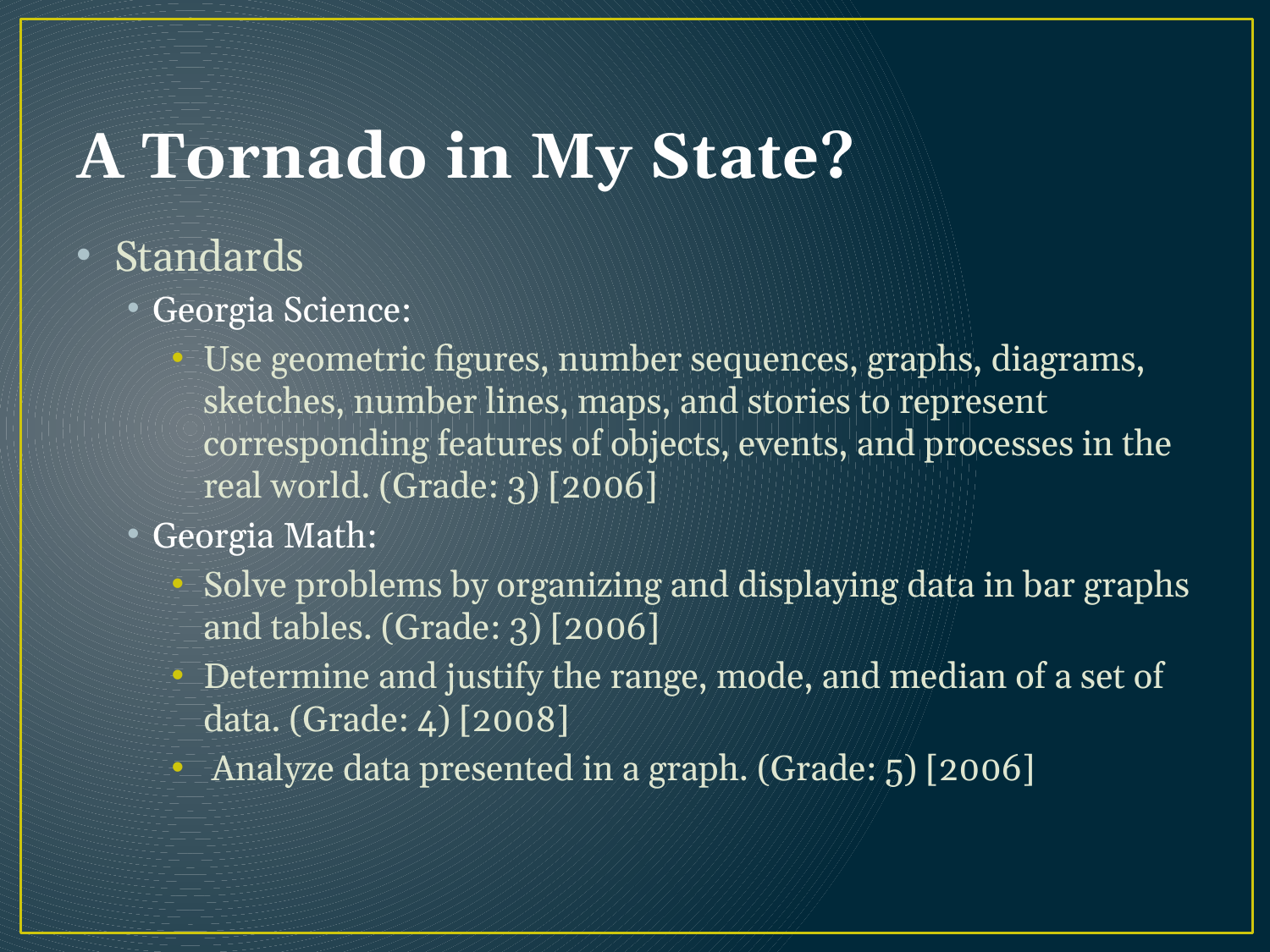

# A Tornado in My State?
Standards
Georgia Science:
Use geometric figures, number sequences, graphs, diagrams, sketches, number lines, maps, and stories to represent corresponding features of objects, events, and processes in the real world. (Grade: 3) [2006]
Georgia Math:
Solve problems by organizing and displaying data in bar graphs and tables. (Grade: 3) [2006]
Determine and justify the range, mode, and median of a set of data. (Grade: 4) [2008]
 Analyze data presented in a graph. (Grade: 5) [2006]